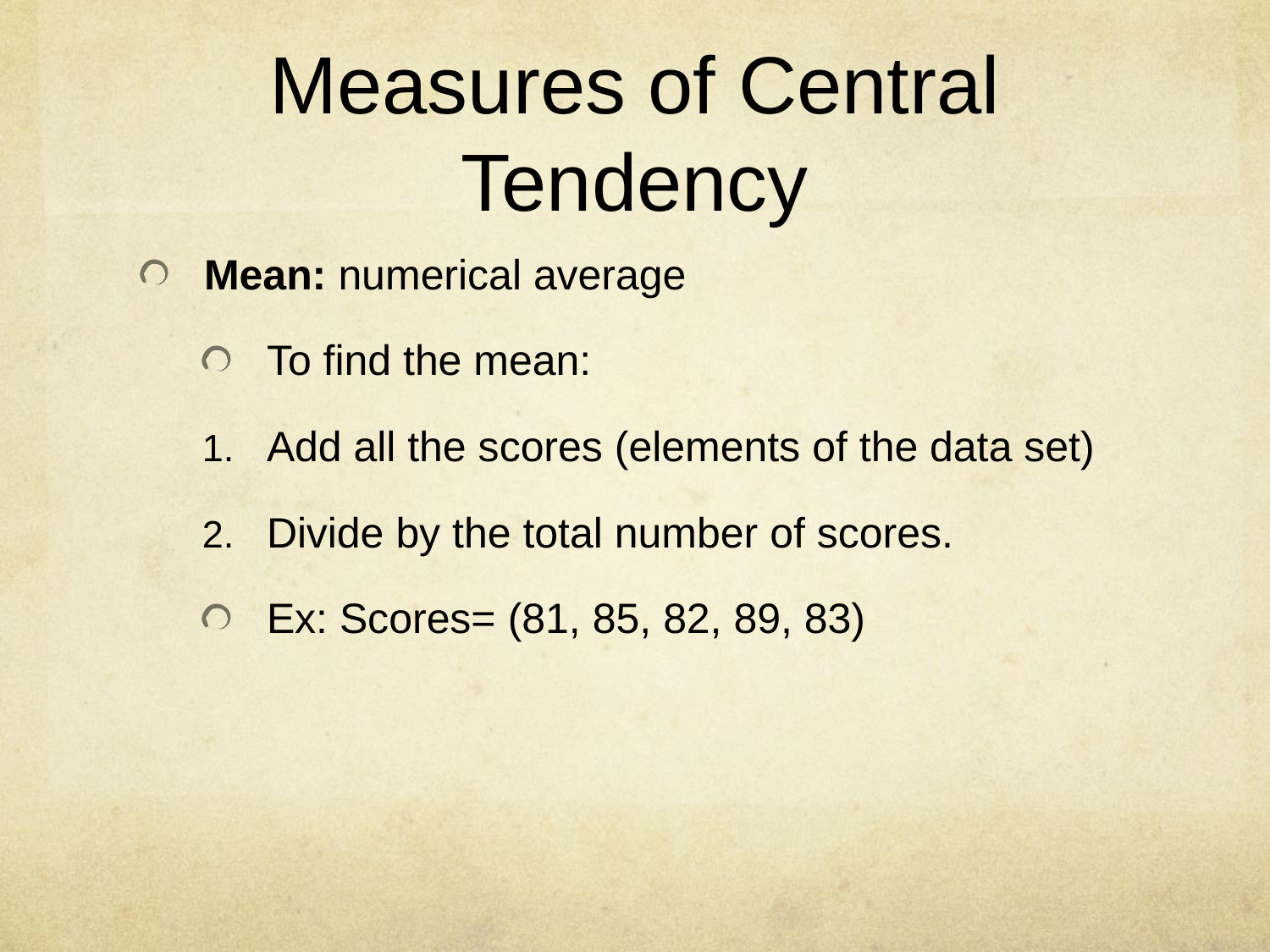

# Measures of Central Tendency
Mean: numerical average
To find the mean:
Add all the scores (elements of the data set)
Divide by the total number of scores.
Ex: Scores= (81, 85, 82, 89, 83)